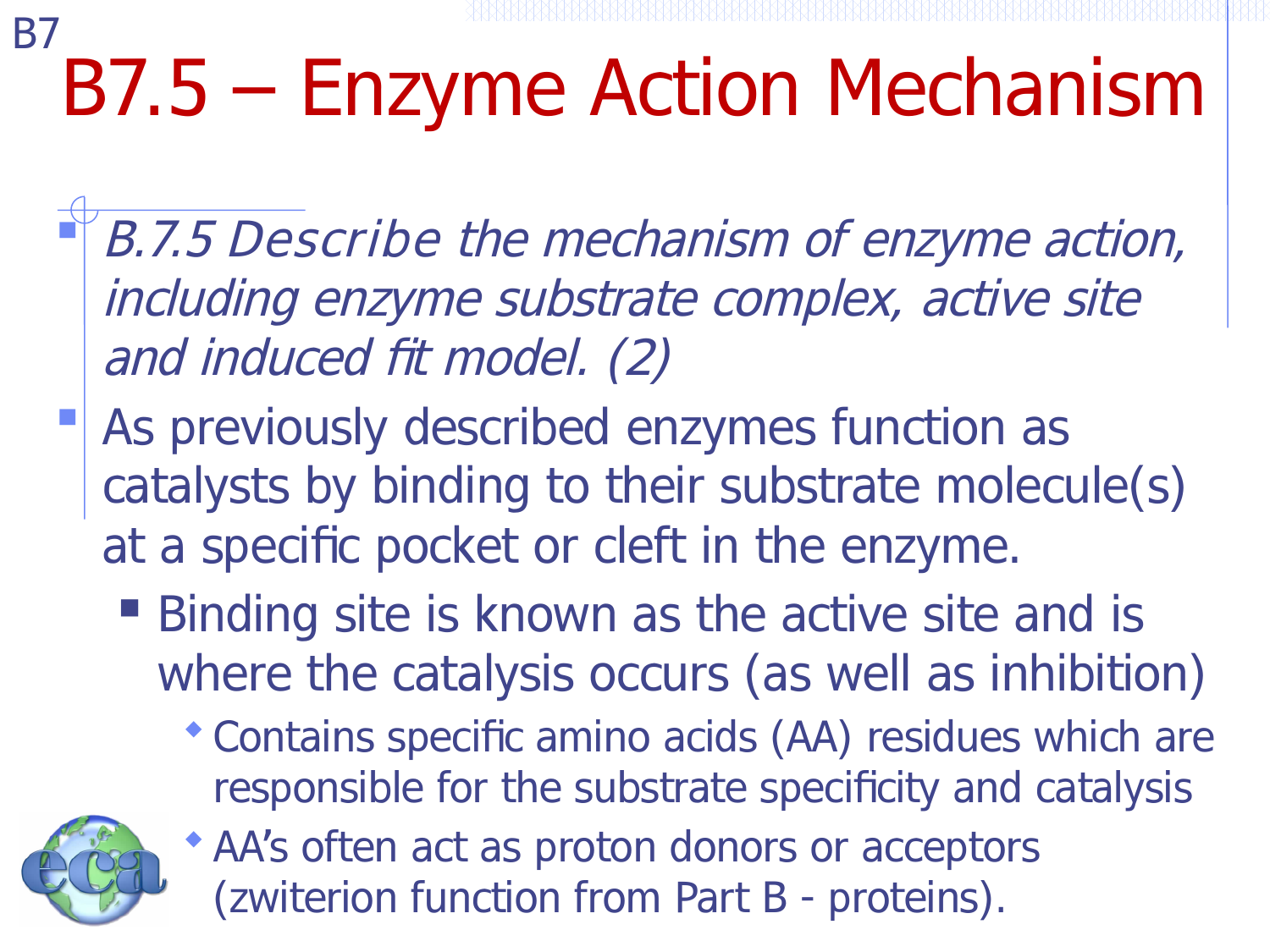

# B7.5 – Enzyme Action Mechanism
B.7.5 Describe the mechanism of enzyme action, including enzyme substrate complex, active site and induced fit model. (2)
As previously described enzymes function as catalysts by binding to their substrate molecule(s) at a specific pocket or cleft in the enzyme.
Binding site is known as the active site and is where the catalysis occurs (as well as inhibition)
Contains specific amino acids (AA) residues which are responsible for the substrate specificity and catalysis
AA’s often act as proton donors or acceptors (zwiterion function from Part B - proteins).